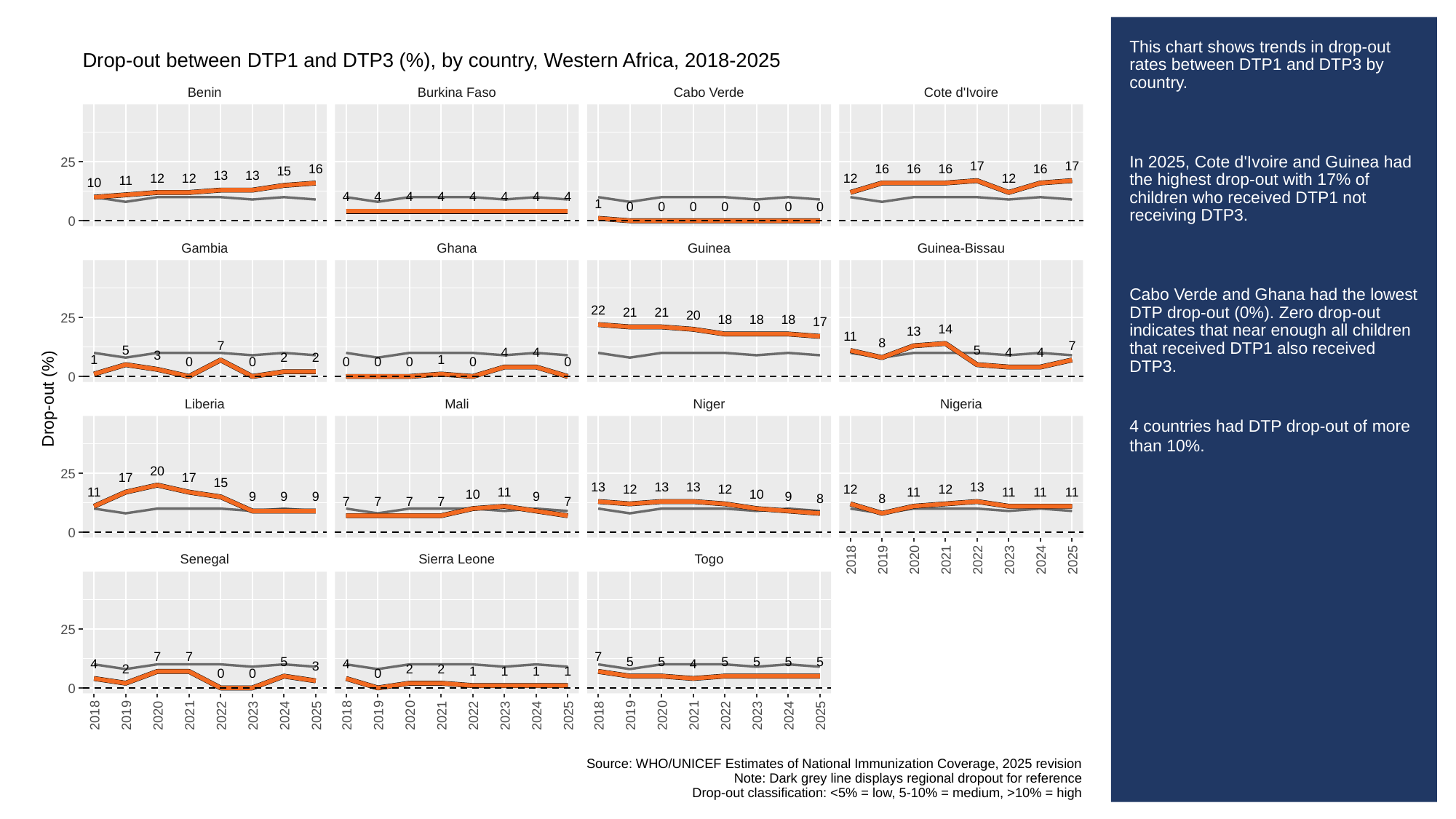

# This chart shows trends in drop-out rates between DTP1 and DTP3 by country.

In 2025, Cote d'Ivoire and Guinea had the highest drop-out with 17% of children who received DTP1 not receiving DTP3.

Cabo Verde and Ghana had the lowest DTP drop-out (0%). Zero drop-out indicates that near enough all children that received DTP1 also received DTP3.

4 countries had DTP drop-out of more than 10%.

Drop-out between DTP1 and DTP3 (%), by country, Western Africa, 2018-2025
Benin
Burkina Faso
Cabo Verde
Cote d'Ivoire

25
17
17

16
16
16
16
16
15
13
13
12
12
12
12
11
10

4
4
4
4
4
4
4
4

1
0
0
0
0
0
0
0

0

Gambia
Ghana
Guinea
Guinea-Bissau

22
21
21
20
25
18
18
18
17

14

13
11
8
7
7

5
5

4
4
4
4
3
2
2

1
1
0
0
0
0
0
0
0

0

Drop-out (%)
Liberia
Mali
Niger
Nigeria

20
25
17
17

15
13
13
13
13
12
12
12
12

11
11
11
11
11
11
10
10
9
9
9
9
9
8
8
7
7
7
7
7

0

Senegal
Sierra Leone
Togo
2018
2019
2020
2021
2022
2023
2024
2025

25

7
7
7
5
5
5
5
5
5
5

4
4
4
3
2
2
2

1
1
1
1
0
0
0

0

2018
2019
2020
2021
2022
2023
2024
2025
2018
2019
2020
2021
2022
2023
2024
2025
2018
2019
2020
2021
2022
2023
2024
2025
Source: WHO/UNICEF Estimates of National Immunization Coverage, 2025 revision
Note: Dark grey line displays regional dropout for reference
Drop-out classification: <5% = low, 5-10% = medium, >10% = high